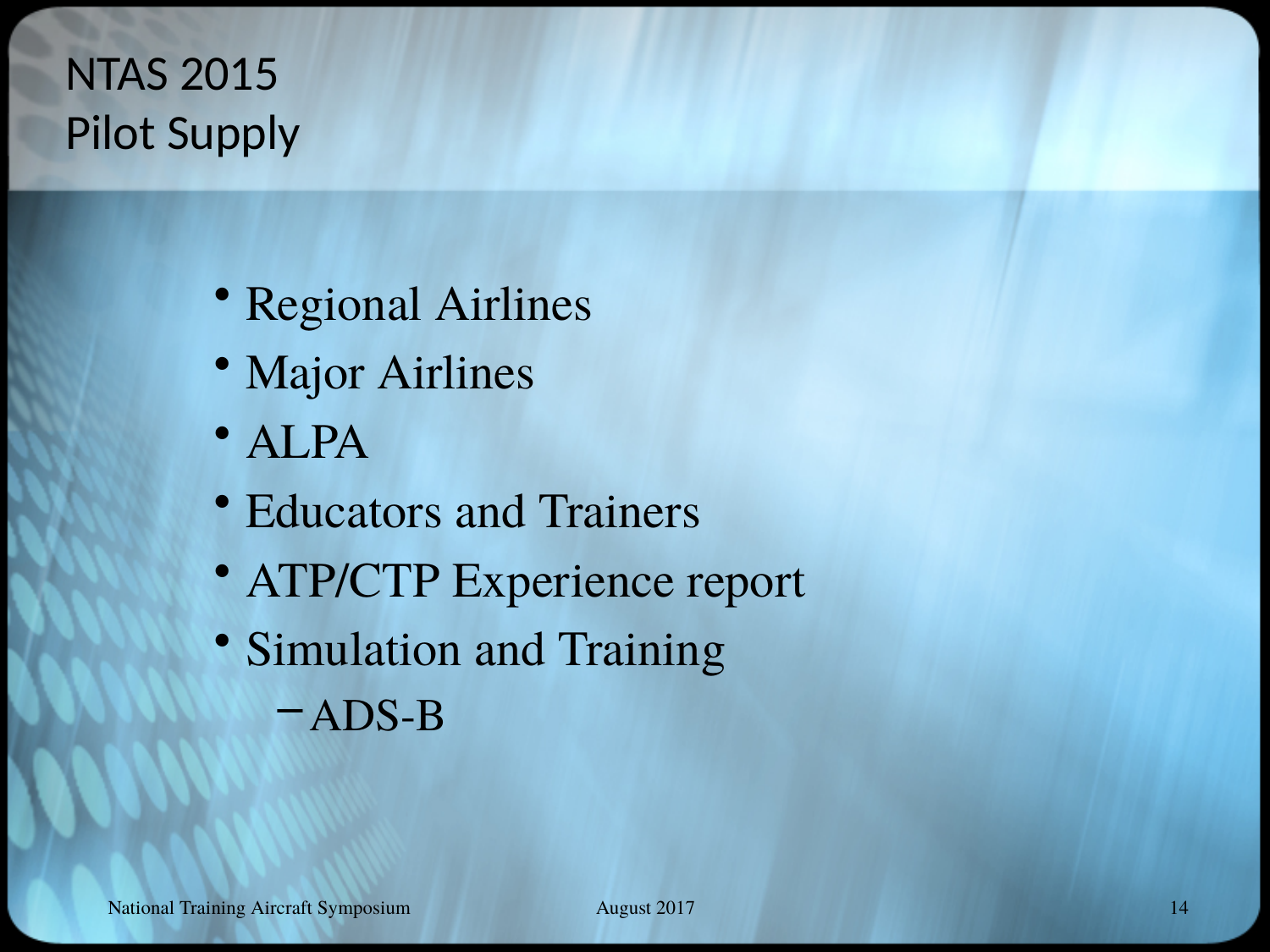

#
NTAS 2015
Pilot Supply
Regional Airlines
Major Airlines
ALPA
Educators and Trainers
ATP/CTP Experience report
Simulation and Training
ADS-B

National Training Aircraft Symposium
August 2017
14